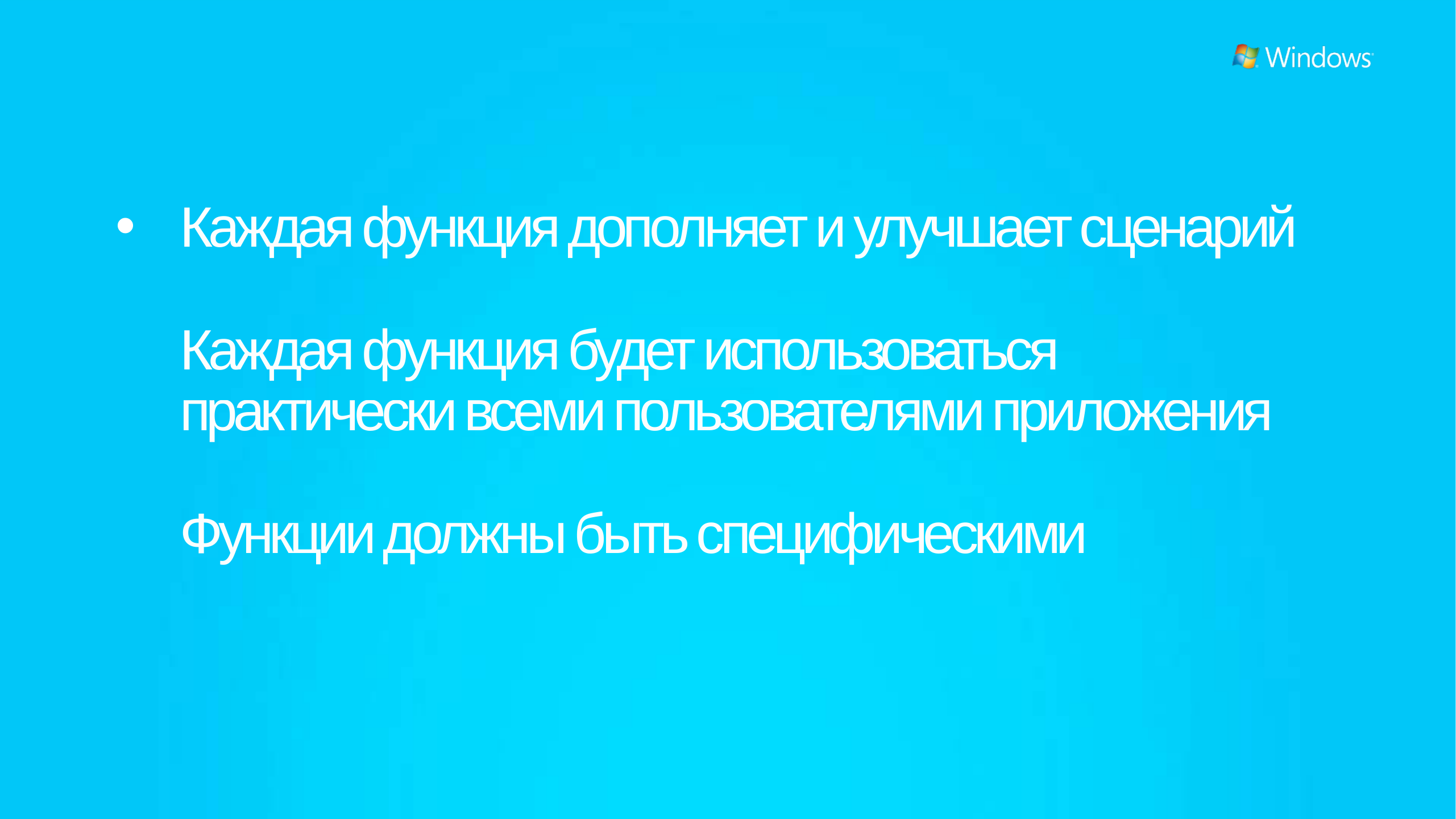

# Каждая функция дополняет и улучшает сценарий Каждая функция будет использоваться практически всеми пользователями приложения Функции должны быть специфическими